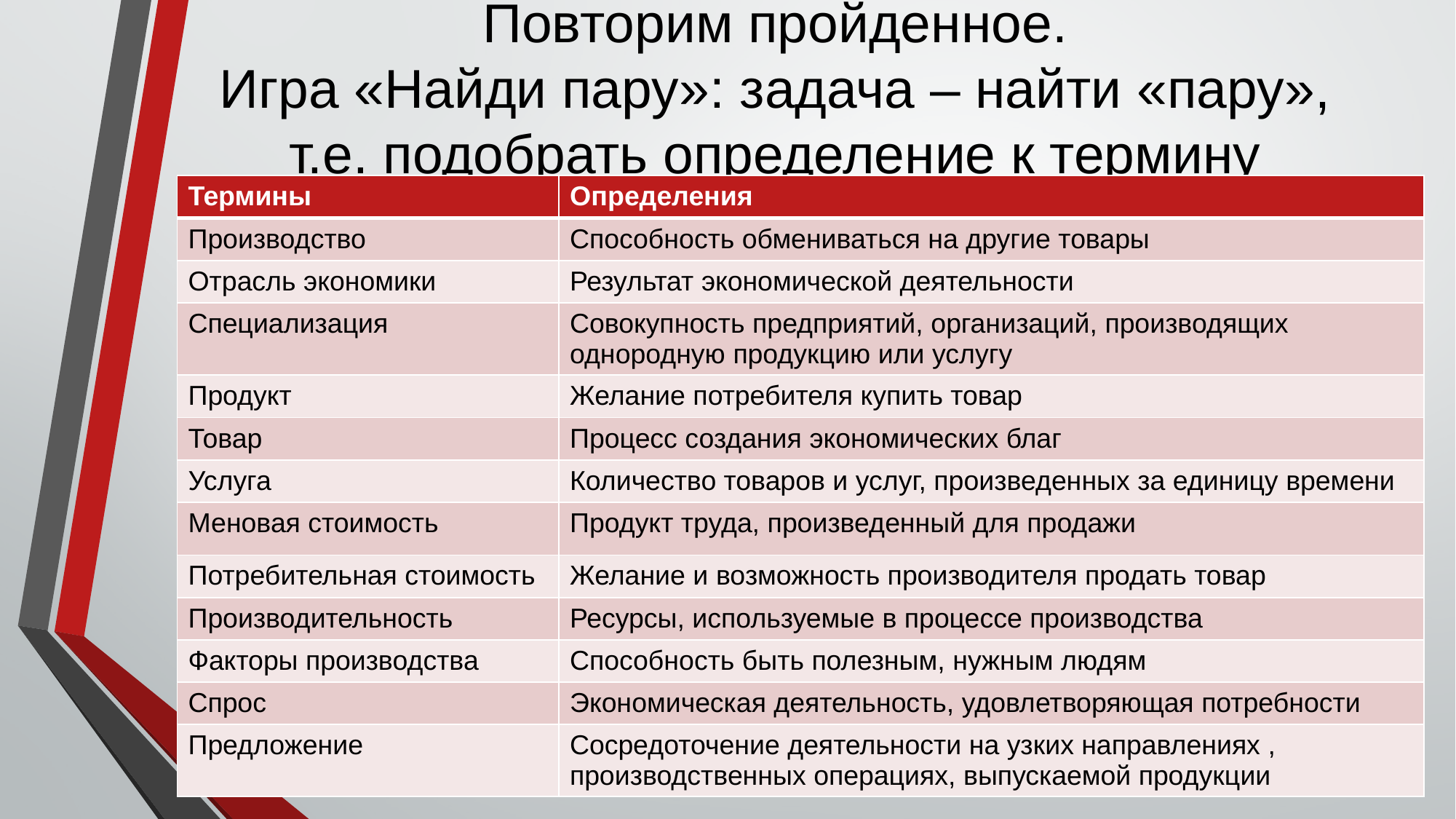

# Повторим пройденное. Игра «Найди пару»: задача – найти «пару», т.е. подобрать определение к термину
| Термины | Определения |
| --- | --- |
| Производство | Способность обмениваться на другие товары |
| Отрасль экономики | Результат экономической деятельности |
| Специализация | Совокупность предприятий, организаций, производящих однородную продукцию или услугу |
| Продукт | Желание потребителя купить товар |
| Товар | Процесс создания экономических благ |
| Услуга | Количество товаров и услуг, произведенных за единицу времени |
| Меновая стоимость | Продукт труда, произведенный для продажи |
| Потребительная стоимость | Желание и возможность производителя продать товар |
| Производительность | Ресурсы, используемые в процессе производства |
| Факторы производства | Способность быть полезным, нужным людям |
| Спрос | Экономическая деятельность, удовлетворяющая потребности |
| Предложение | Сосредоточение деятельности на узких направлениях , производственных операциях, выпускаемой продукции |